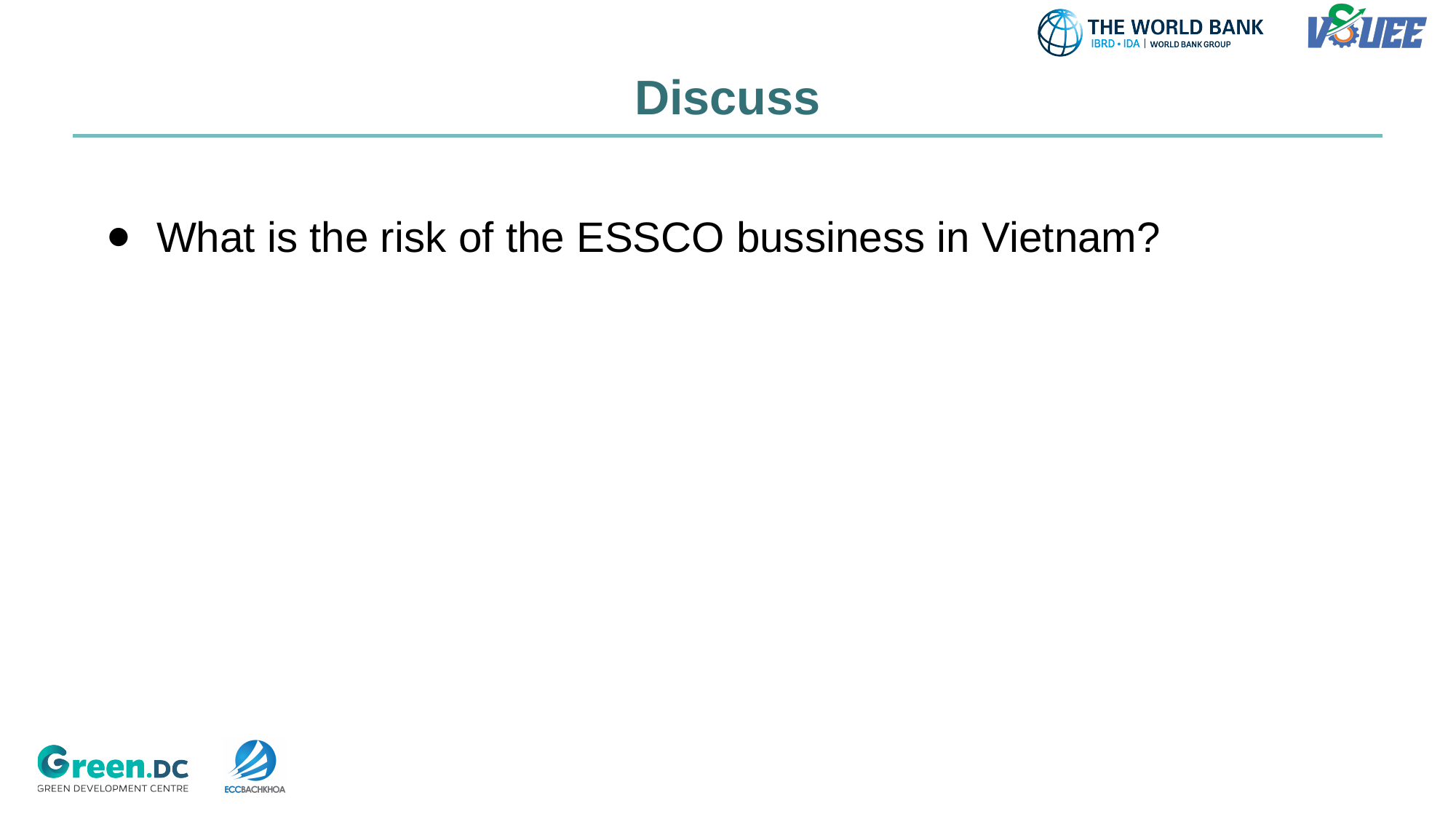

# Discuss
What is the risk of the ESSCO bussiness in Vietnam?